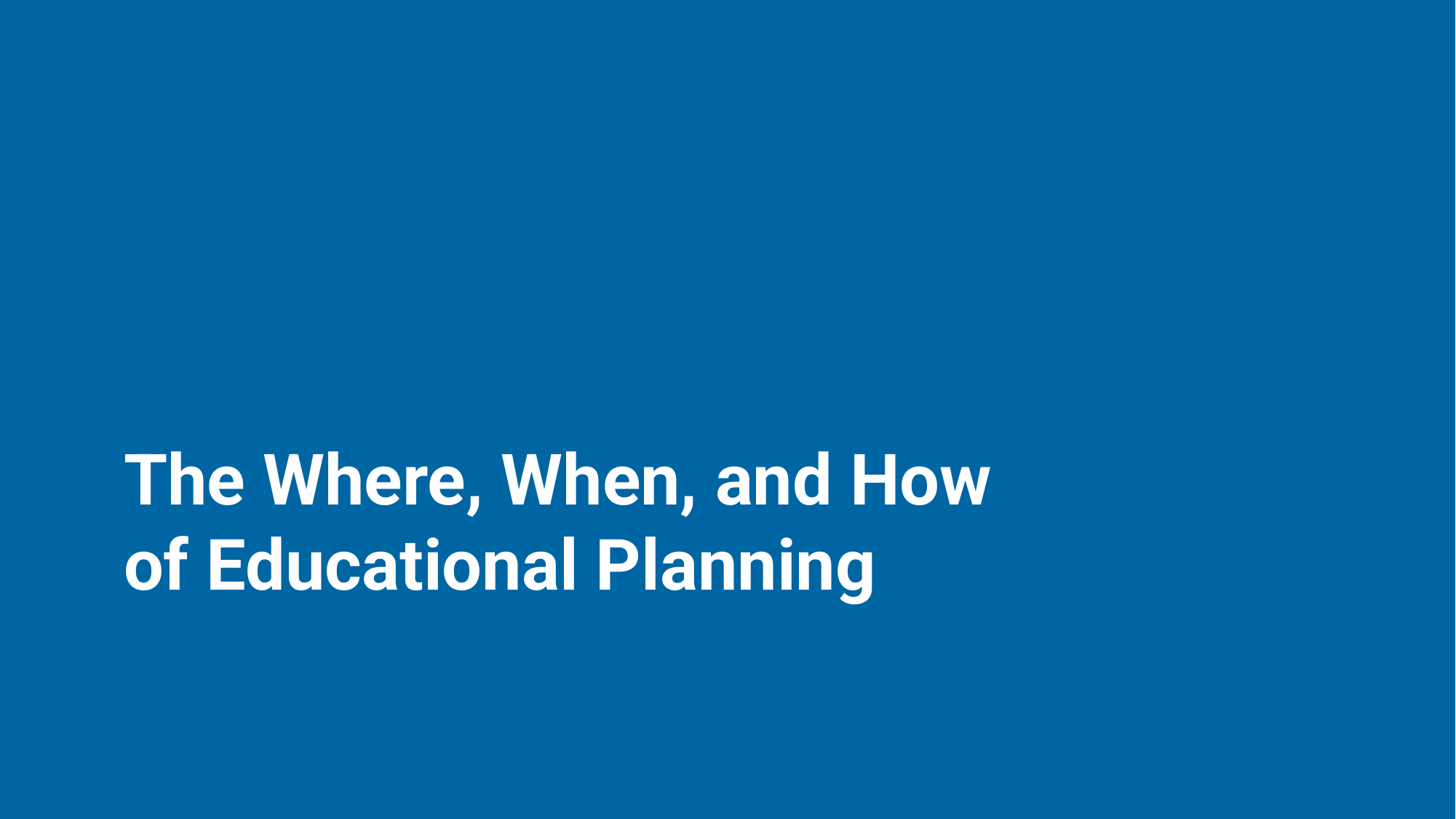

# The Where, When, and How of Educational Planning